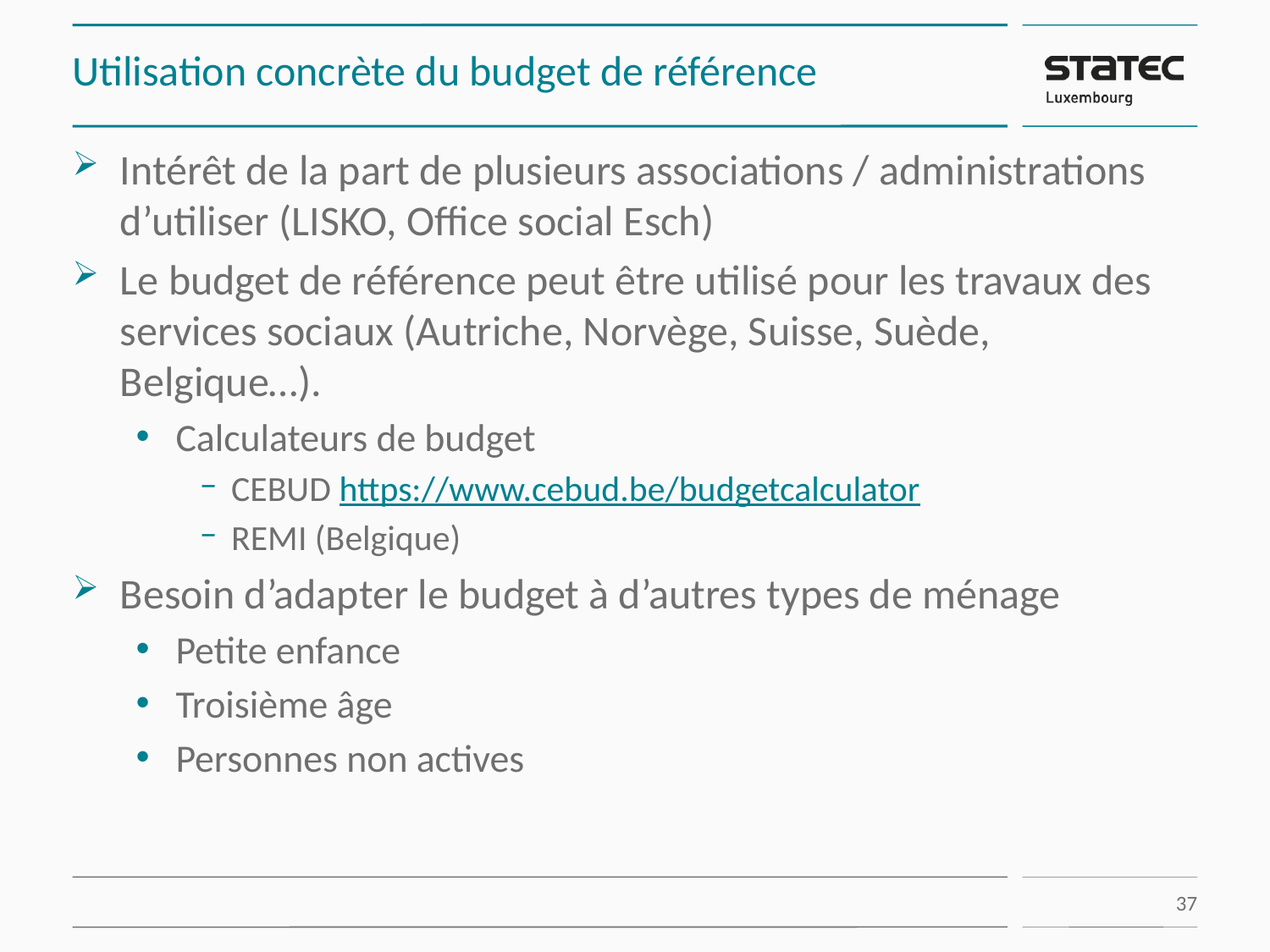

# Utilisation concrète du budget de référence
Intérêt de la part de plusieurs associations / administrations d’utiliser (LISKO, Office social Esch)
Le budget de référence peut être utilisé pour les travaux des services sociaux (Autriche, Norvège, Suisse, Suède, Belgique…).
Calculateurs de budget
CEBUD https://www.cebud.be/budgetcalculator
REMI (Belgique)
Besoin d’adapter le budget à d’autres types de ménage
Petite enfance
Troisième âge
Personnes non actives

37